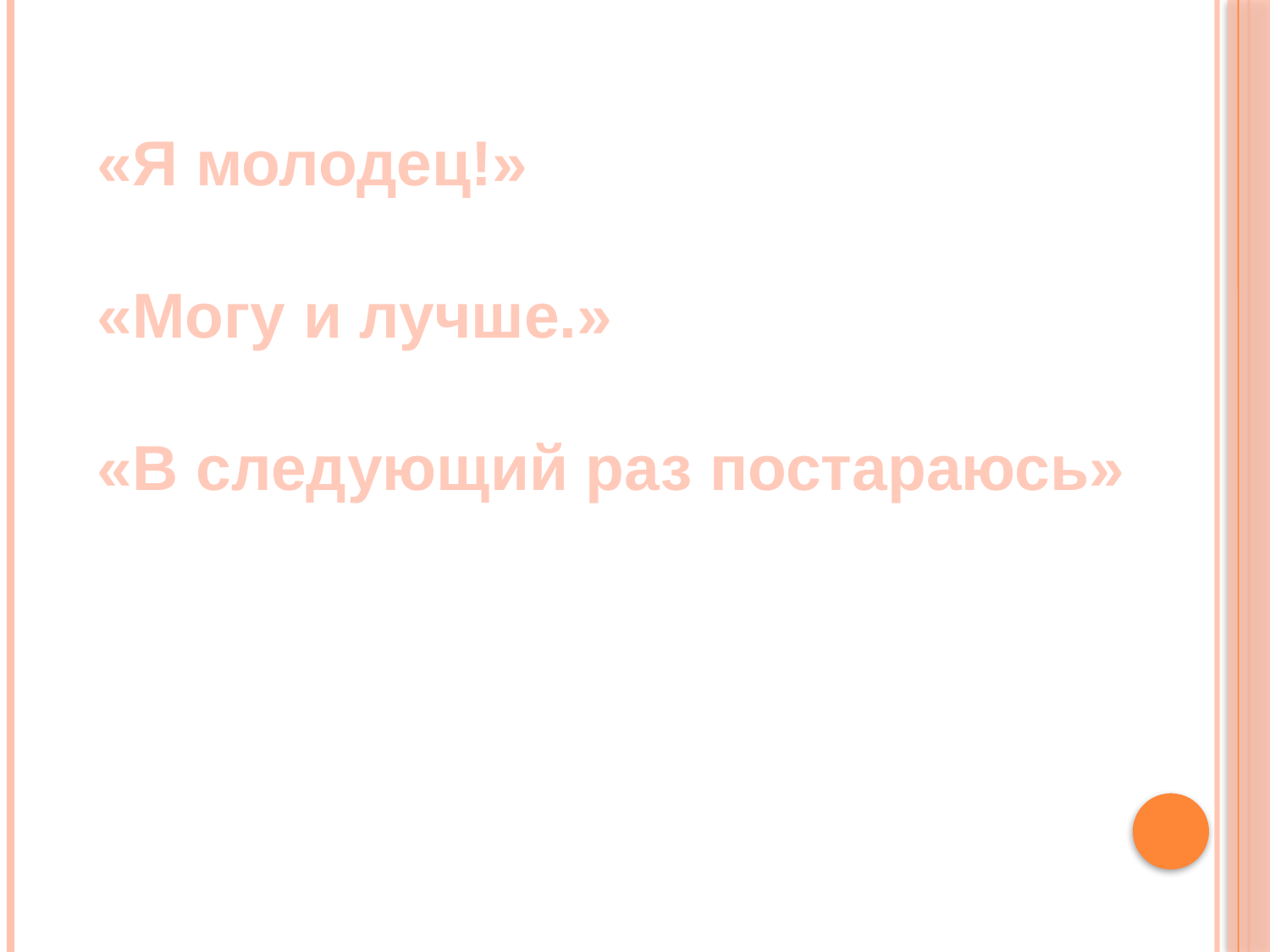

«Я молодец!»

«Могу и лучше.»

«В следующий раз постараюсь»